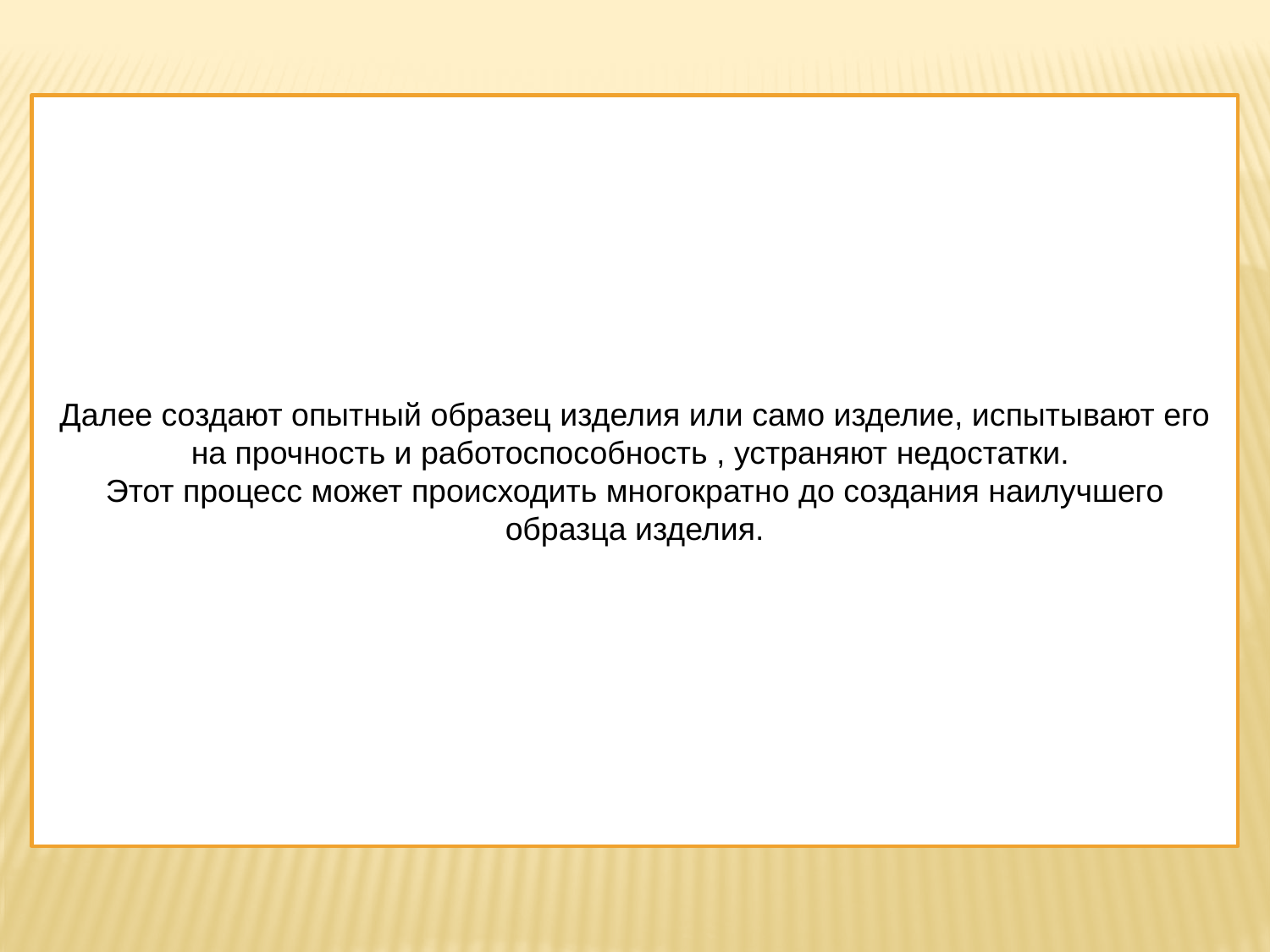

Далее создают опытный образец изделия или само изделие, испытывают его на прочность и работоспособность , устраняют недостатки.
Этот процесс может происходить многократно до создания наилучшего образца изделия.